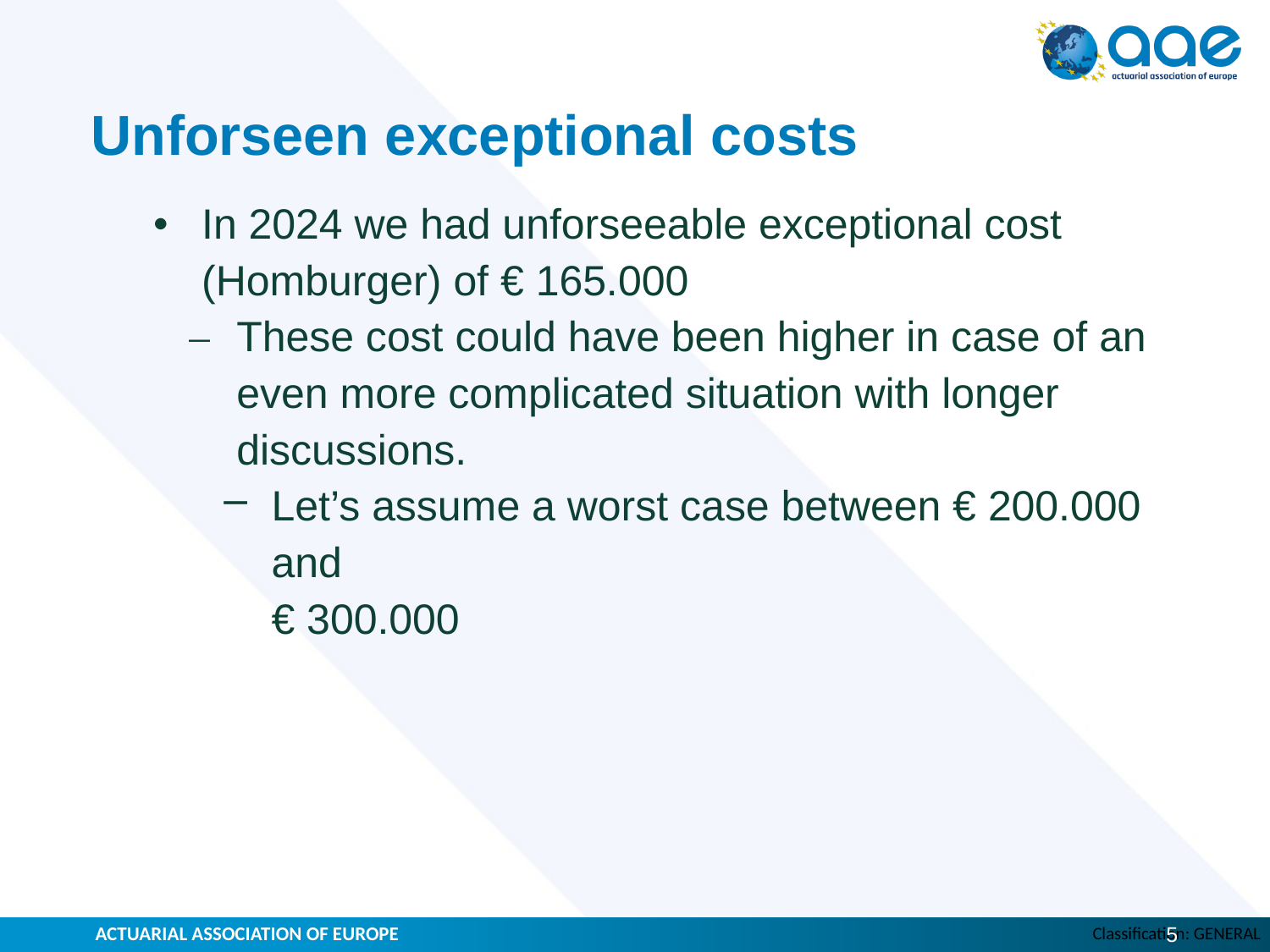

# Unforseen exceptional costs
In 2024 we had unforseeable exceptional cost (Homburger) of € 165.000
These cost could have been higher in case of an even more complicated situation with longer discussions.
Let’s assume a worst case between € 200.000 and
€ 300.000

ACTUARIAL ASSOCIATION OF EUROPE
5